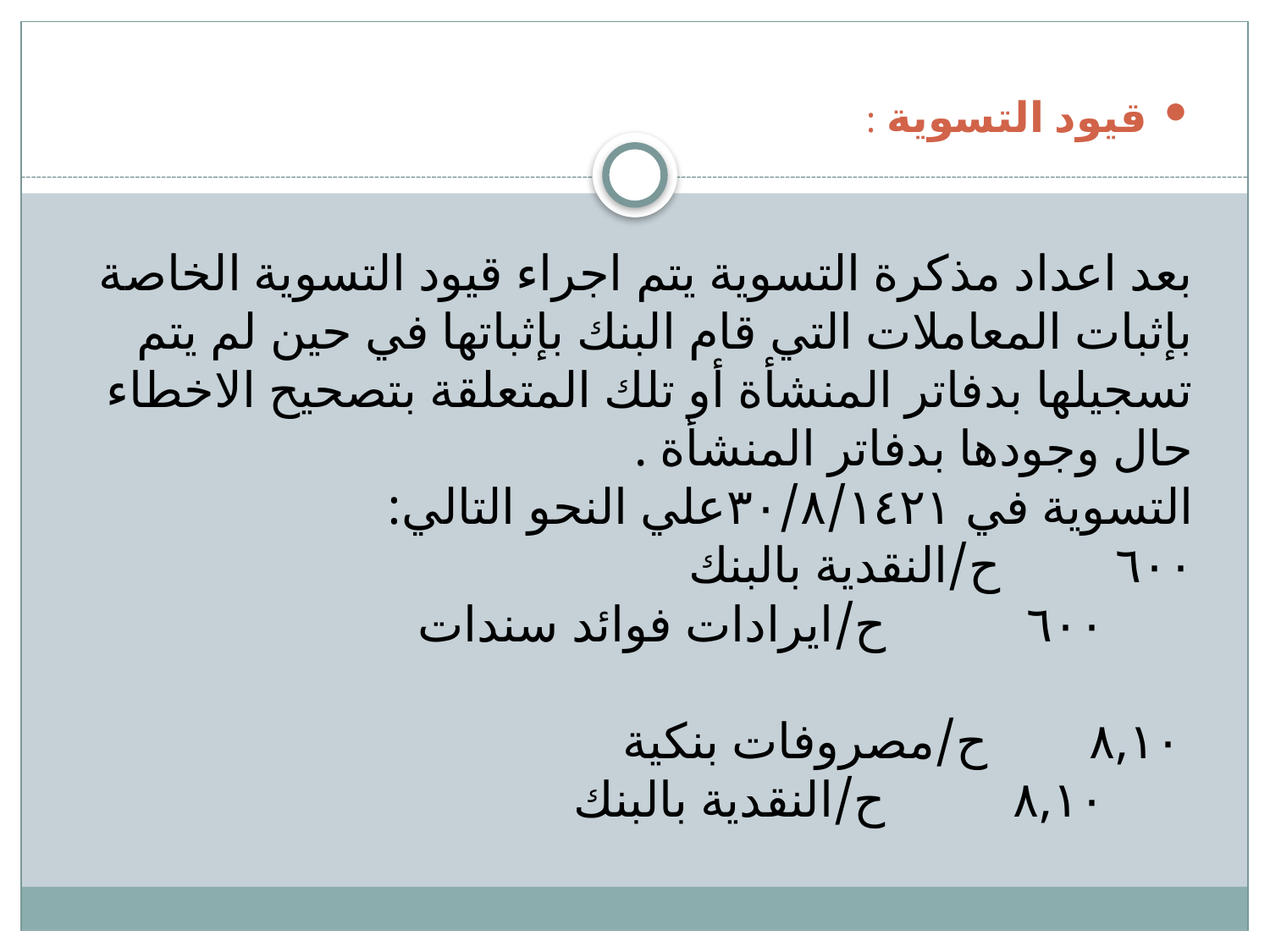

قيود التسوية :

بعد اعداد مذكرة التسوية يتم اجراء قيود التسوية الخاصة بإثبات المعاملات التي قام البنك بإثباتها في حين لم يتم تسجيلها بدفاتر المنشأة أو تلك المتعلقة بتصحيح الاخطاء حال وجودها بدفاتر المنشأة .
التسوية في ٣٠/٨/١٤٢١علي النحو التالي:
٦٠٠         ح/النقدية بالبنك
       ٦٠٠           ح/ايرادات فوائد سندات
 ٨,١٠        ح/مصروفات بنكية
       ٨,١٠          ح/النقدية بالبنك